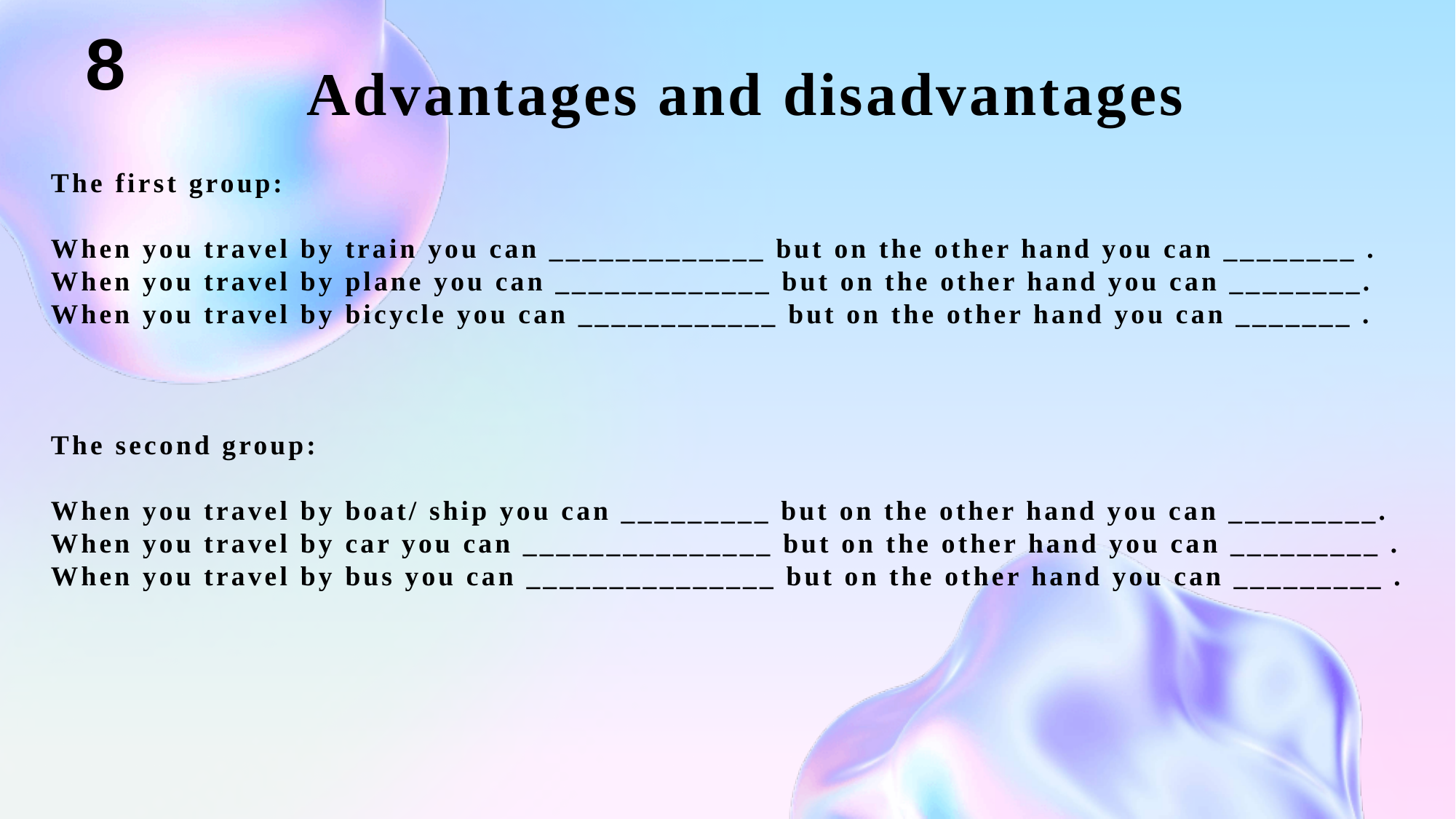

8
Advantages and disadvantages
# The first group:   When you travel by train you can _____________ but on the other hand you can ________ . When you travel by plane you can _____________ but on the other hand you can ________. When you travel by bicycle you can ____________ but on the other hand you can _______ .   The second group: When you travel by boat/ ship you can _________ but on the other hand you can _________. When you travel by car you can _______________ but on the other hand you can _________ . When you travel by bus you can _______________ but on the other hand you can _________ .